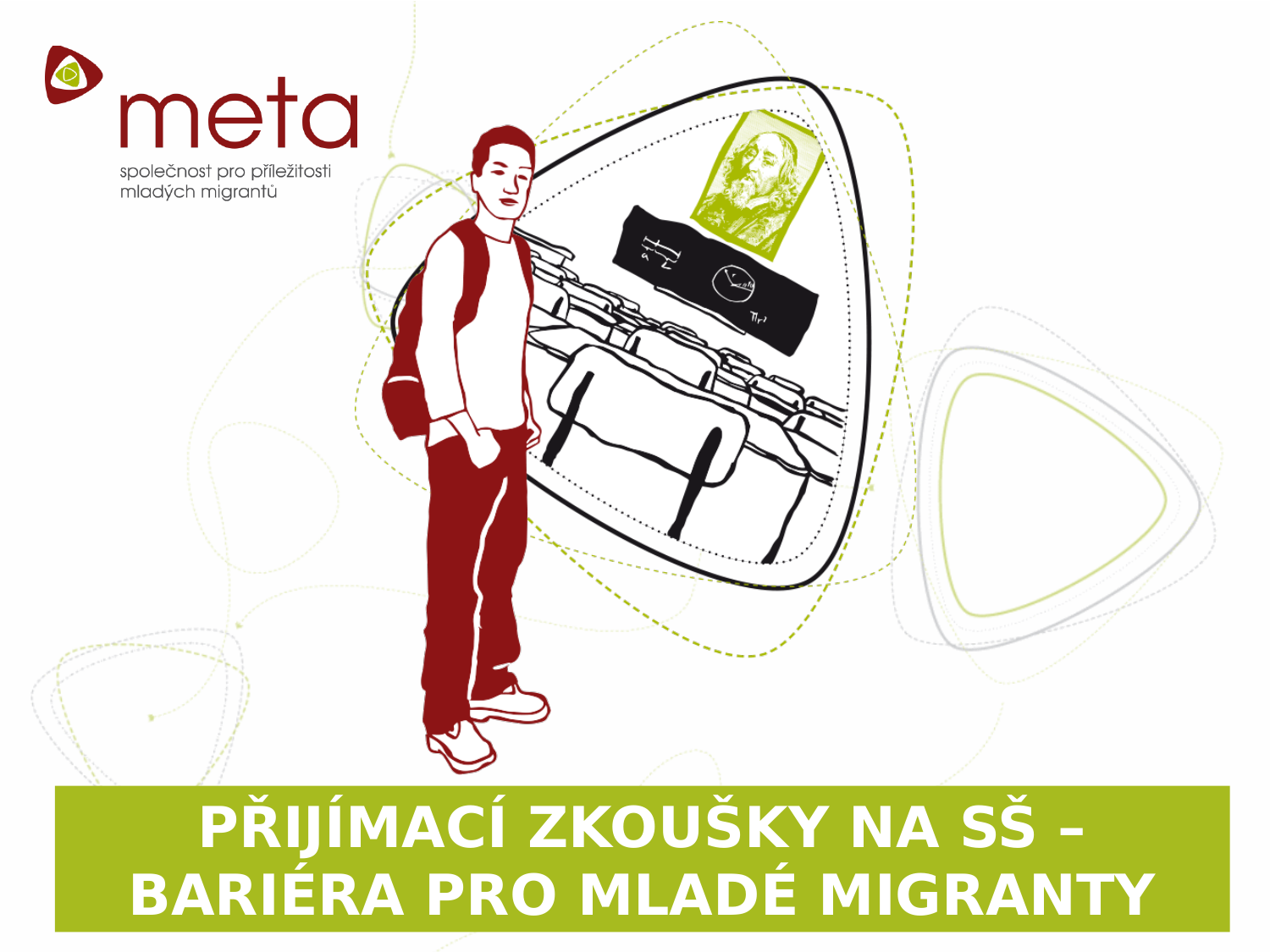

# PŘIJÍMACÍ ZKOUŠKY NA SŠ – BARIÉRA PRO MLADÉ MIGRANTY